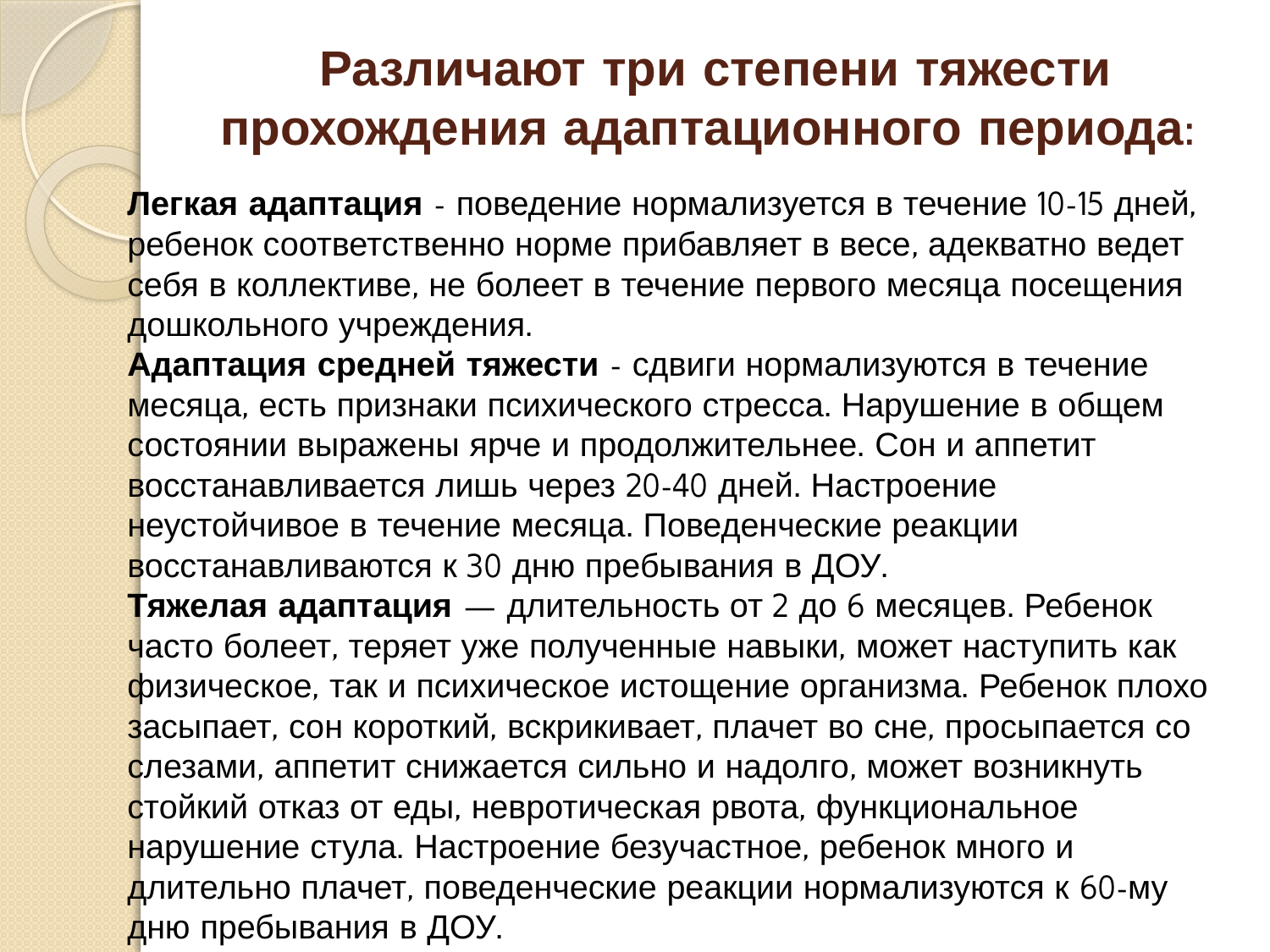

# Различают три степени тяжести прохождения адаптационного периода:
Легкая адаптация - поведение нормализуется в течение 10-15 дней, ребенок соответственно норме прибавляет в весе, адекватно ведет себя в коллективе, не болеет в течение первого месяца посещения дошкольного учреждения.
Адаптация средней тяжести - сдвиги нормализуются в течение месяца, есть признаки психического стресса. Нарушение в общем состоянии выражены ярче и продолжительнее. Сон и аппетит восстанавливается лишь через 20-40 дней. Настроение неустойчивое в течение месяца. Поведенческие реакции восстанавливаются к 30 дню пребывания в ДОУ.
Тяжелая адаптация — длительность от 2 до 6 месяцев. Ребенок часто болеет, теряет уже полученные навыки, может наступить как физическое, так и психическое истощение организма. Ребенок плохо засыпает, сон короткий, вскрикивает, плачет во сне, просыпается со слезами, аппетит снижается сильно и надолго, может возникнуть стойкий отказ от еды, невротическая рвота, функциональное нарушение стула. Настроение безучастное, ребенок много и длительно плачет, поведенческие реакции нормализуются к 60-му дню пребывания в ДОУ.